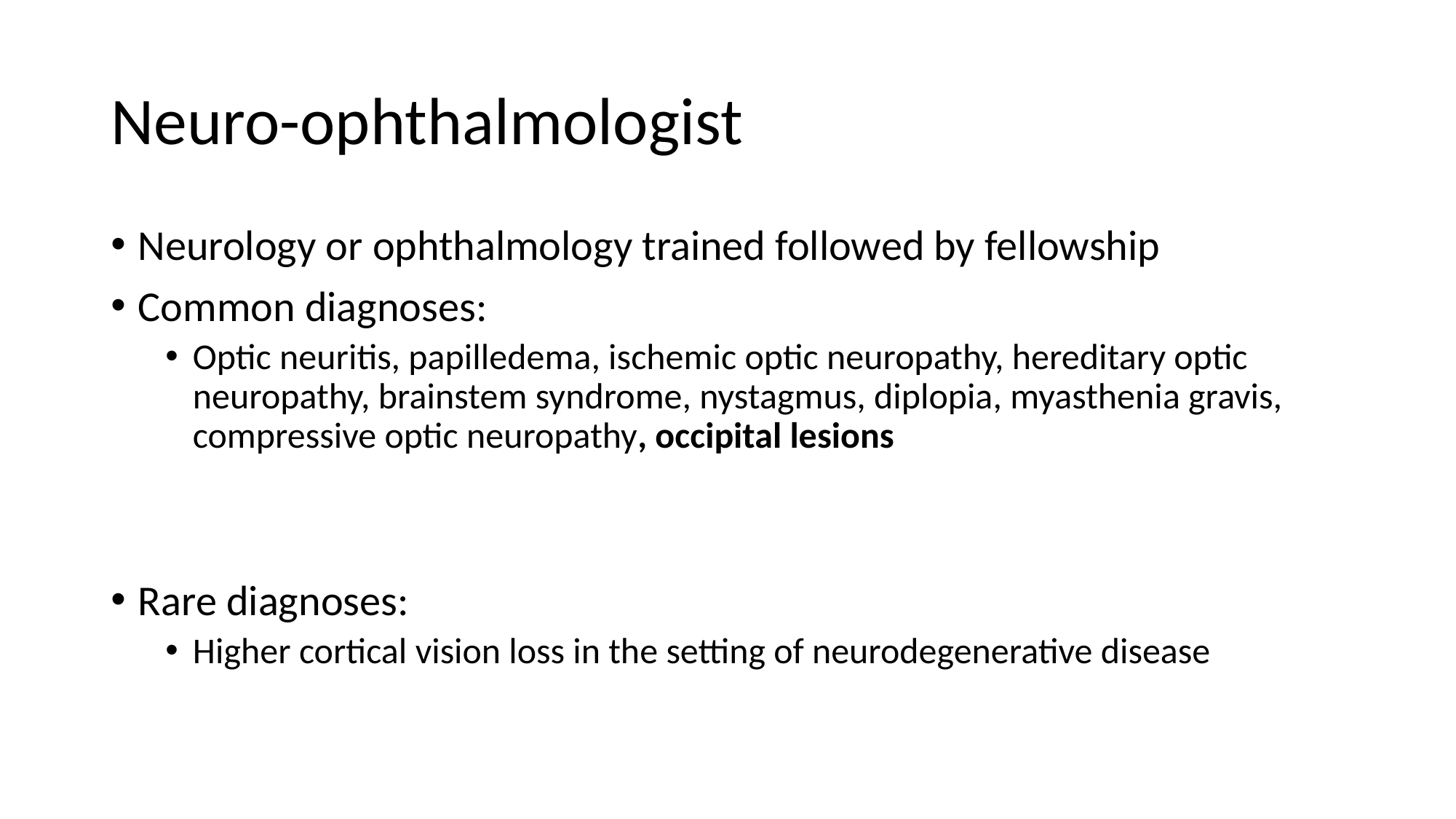

# Neuro-ophthalmologist
Neurology or ophthalmology trained followed by fellowship
Common diagnoses:
Optic neuritis, papilledema, ischemic optic neuropathy, hereditary optic neuropathy, brainstem syndrome, nystagmus, diplopia, myasthenia gravis, compressive optic neuropathy, occipital lesions

Rare diagnoses:
Higher cortical vision loss in the setting of neurodegenerative disease